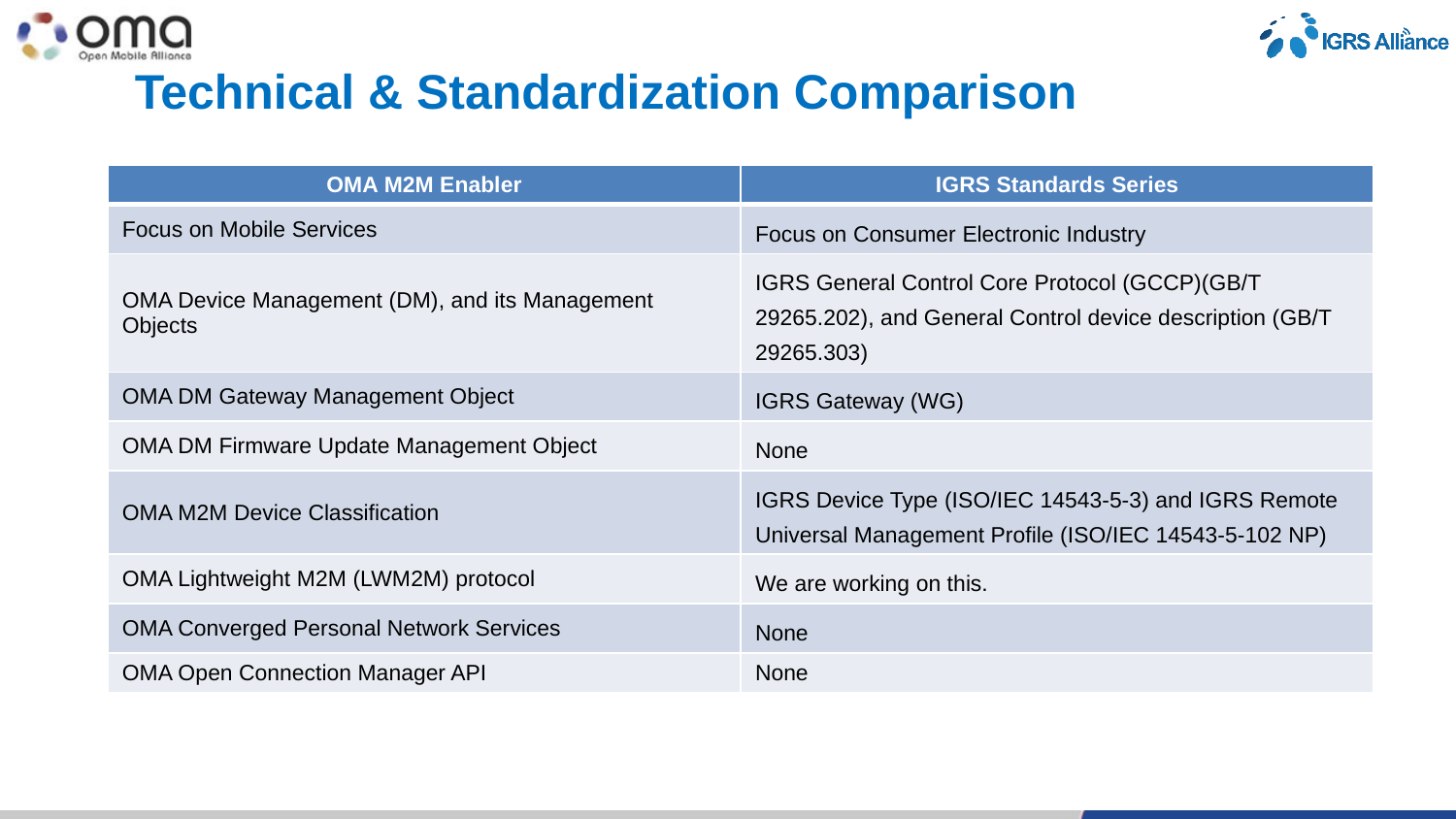

# Technical & Standardization Comparison
| OMA M2M Enabler | IGRS Standards Series |
| --- | --- |
| Focus on Mobile Services | Focus on Consumer Electronic Industry |
| OMA Device Management (DM), and its Management Objects | IGRS General Control Core Protocol (GCCP)(GB/T 29265.202), and General Control device description (GB/T 29265.303) |
| OMA DM Gateway Management Object | IGRS Gateway (WG) |
| OMA DM Firmware Update Management Object | None |
| OMA M2M Device Classification | IGRS Device Type (ISO/IEC 14543-5-3) and IGRS Remote Universal Management Profile (ISO/IEC 14543-5-102 NP) |
| OMA Lightweight M2M (LWM2M) protocol | We are working on this. |
| OMA Converged Personal Network Services | None |
| OMA Open Connection Manager API | None |